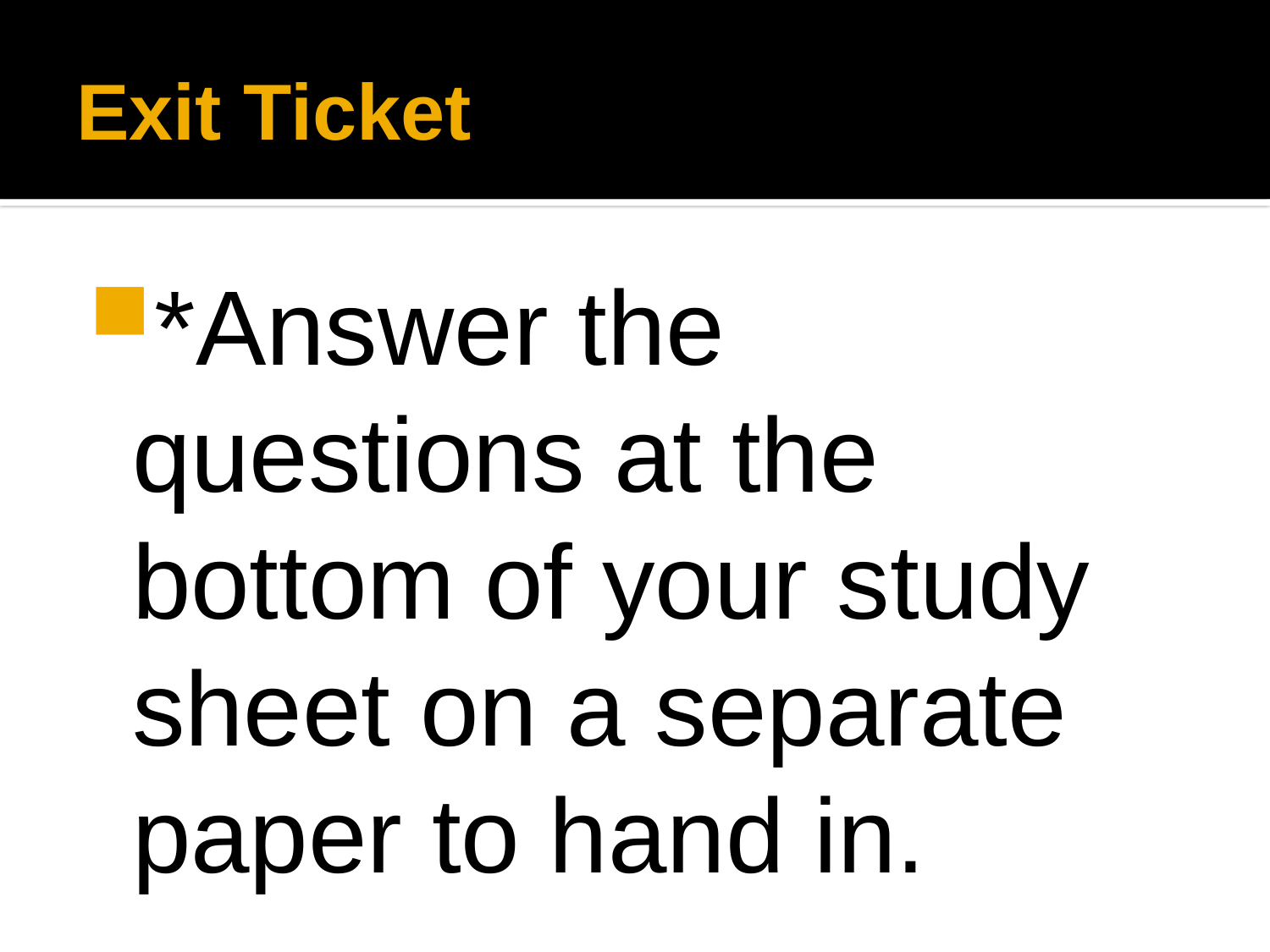

# Exit Ticket
*Answer the questions at the bottom of your study sheet on a separate paper to hand in.